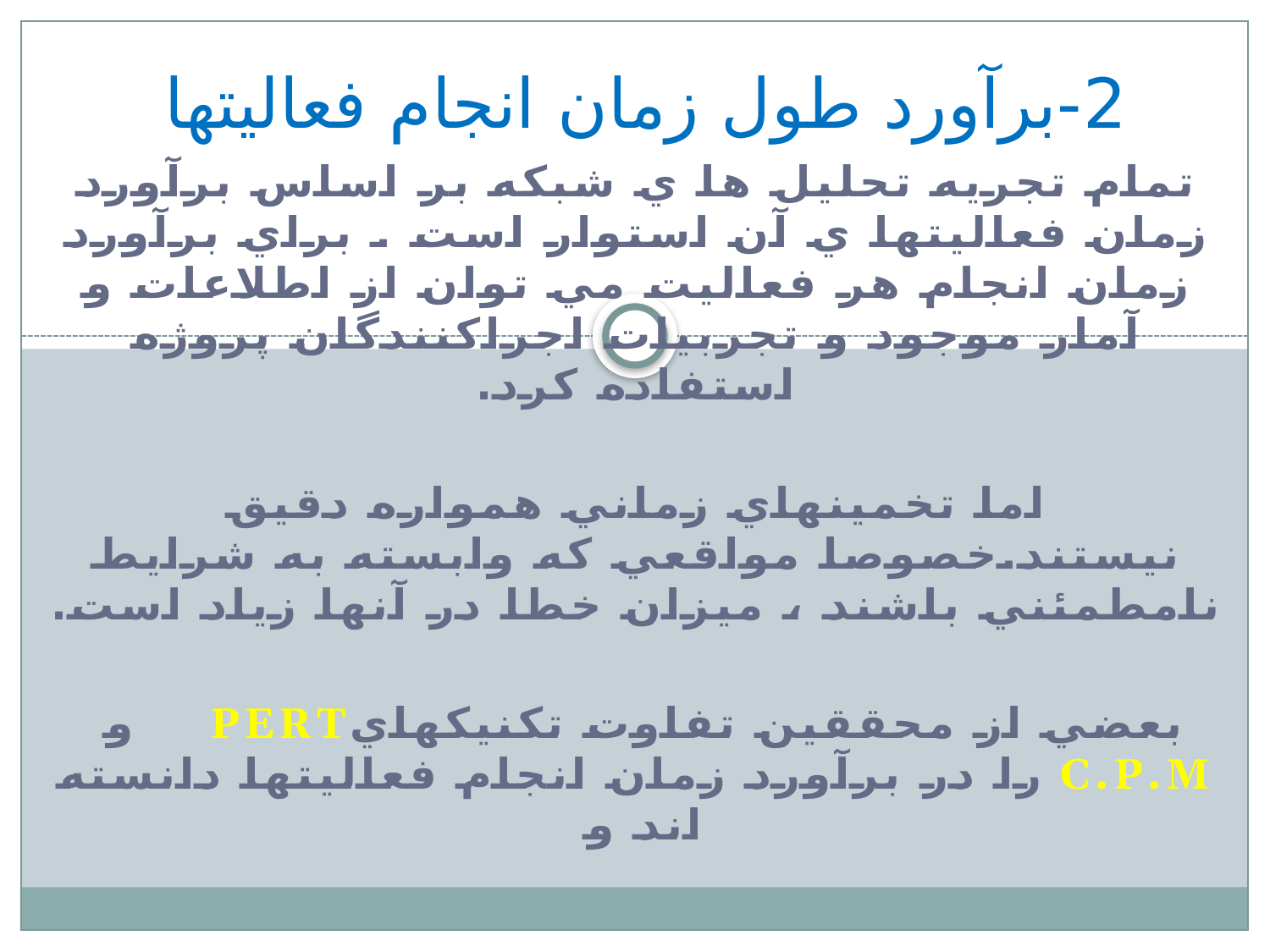

# 2-برآورد طول زمان انجام فعاليتها
تمام تجريه تحليل ها ي شبكه بر اساس برآورد زمان فعاليتها ي آن استوار است . براي برآورد زمان انجام هر فعاليت مي توان از اطلاعات و آمار موجود و تجربيات اجراكنندگان پروژه استفاده كرد.

اما تخمينهاي زماني همواره دقيق نيستند.خصوصا مواقعي كه وابسته به شرايط نامطمئني باشند ، ميزان خطا در آنها زياد است.

بعضي از محققين تفاوت تكنيكهايPERT    و  C.P.M را در برآورد زمان انجام فعاليتها دانسته اند و